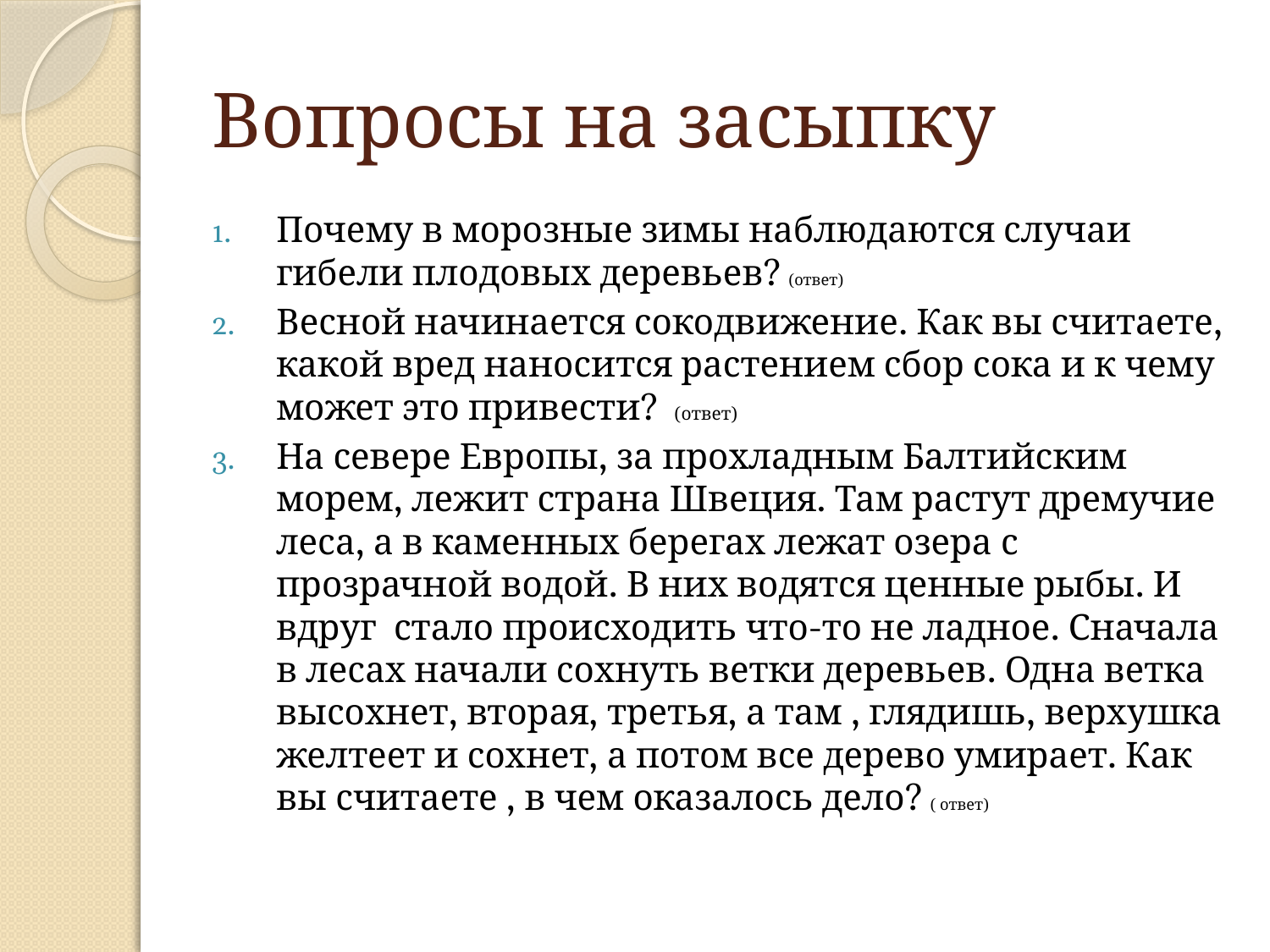

# Вопросы на засыпку
Почему в морозные зимы наблюдаются случаи гибели плодовых деревьев? (ответ)
Весной начинается сокодвижение. Как вы считаете, какой вред наносится растением сбор сока и к чему может это привести?  (ответ)
На севере Европы, за прохладным Балтийским морем, лежит страна Швеция. Там растут дремучие леса, а в каменных берегах лежат озера с прозрачной водой. В них водятся ценные рыбы. И вдруг  стало происходить что-то не ладное. Сначала в лесах начали сохнуть ветки деревьев. Одна ветка высохнет, вторая, третья, а там , глядишь, верхушка желтеет и сохнет, а потом все дерево умирает. Как вы считаете , в чем оказалось дело? ( ответ)